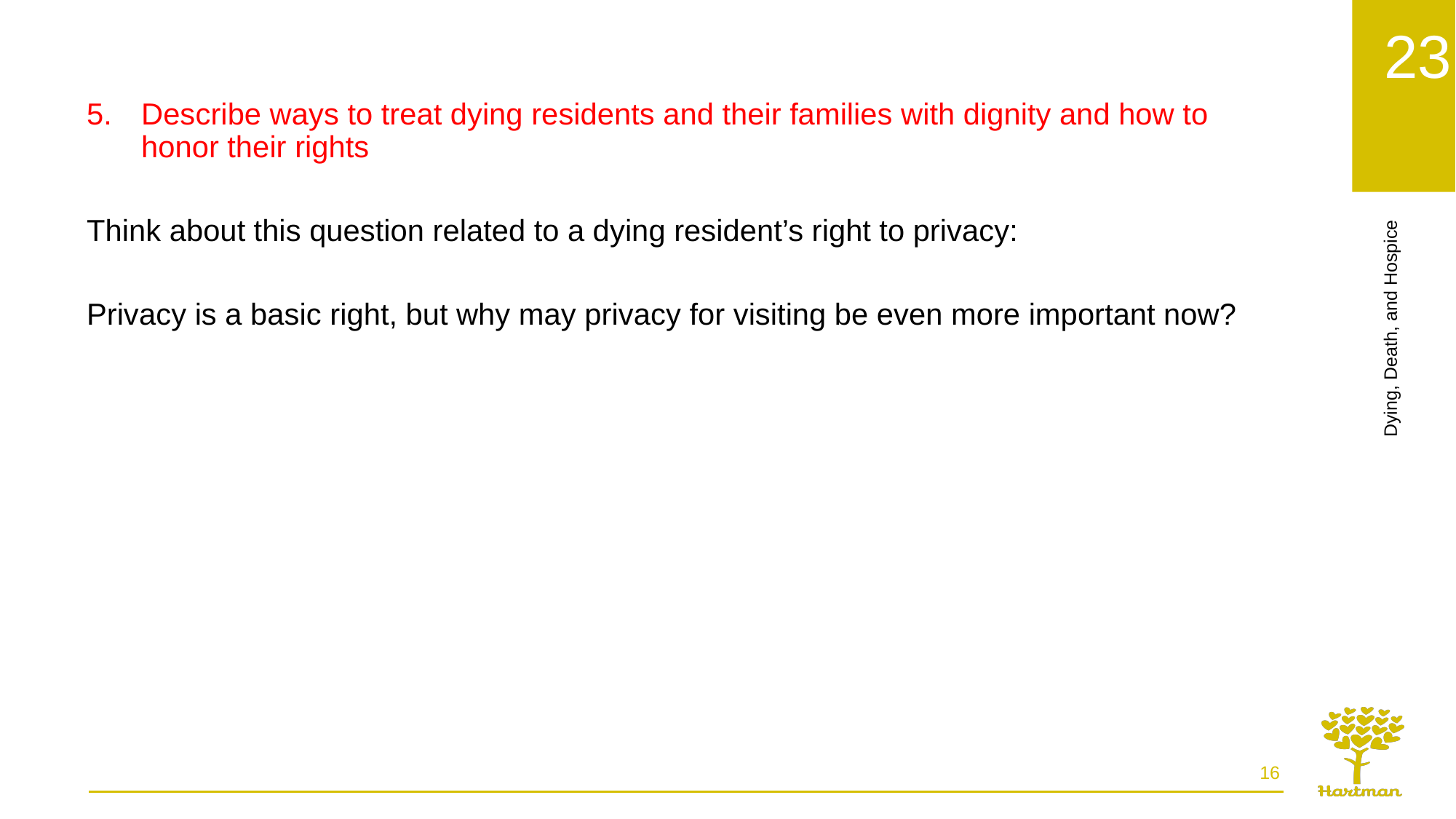

Describe ways to treat dying residents and their families with dignity and how to honor their rights

Think about this question related to a dying resident’s right to privacy:

Privacy is a basic right, but why may privacy for visiting be even more important now?

16